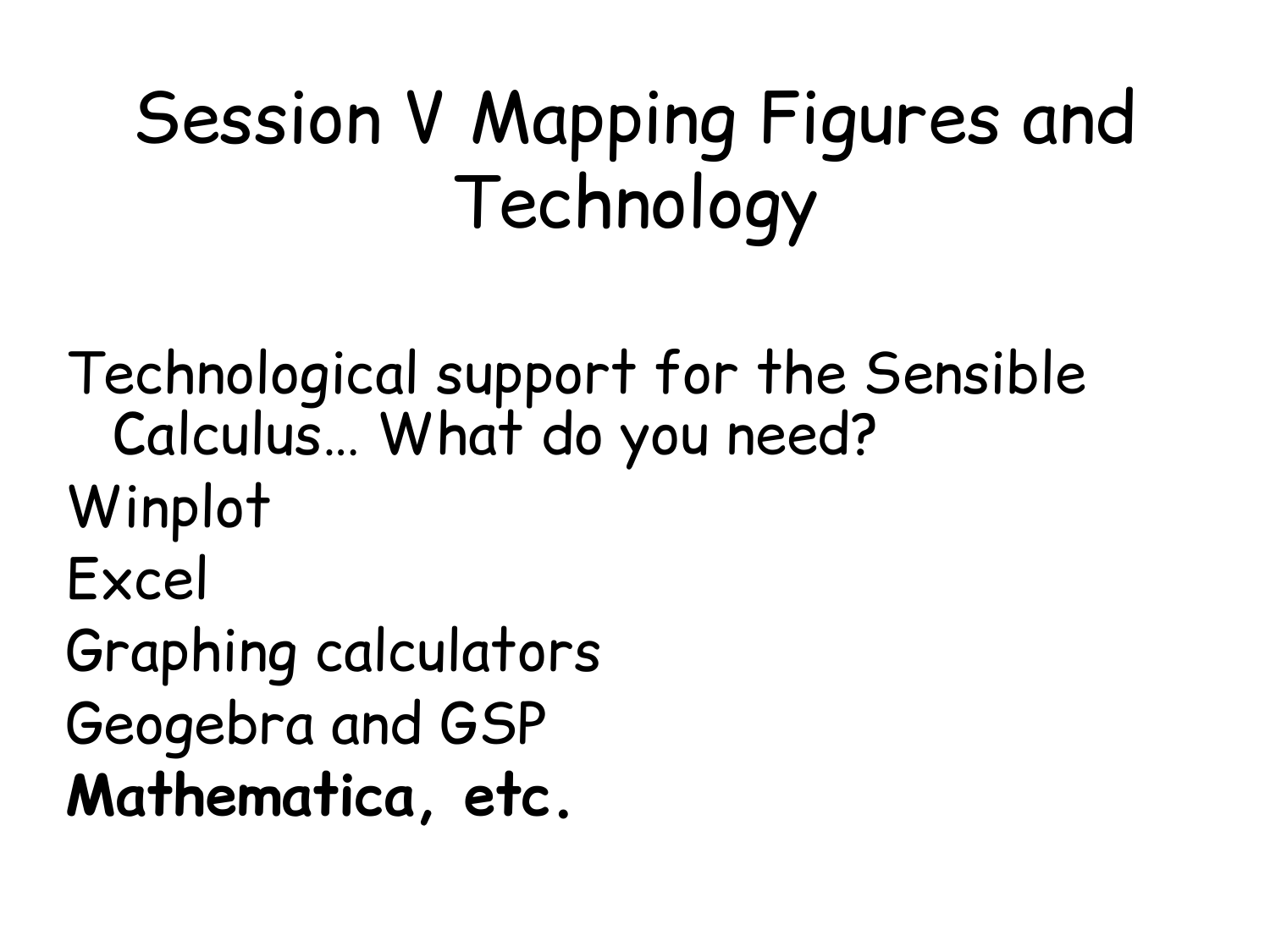

Session V Mapping Figures and Technology
Technological support for the Sensible Calculus… What do you need?
Winplot
Excel
Graphing calculators
Geogebra and GSP
Mathematica, etc.